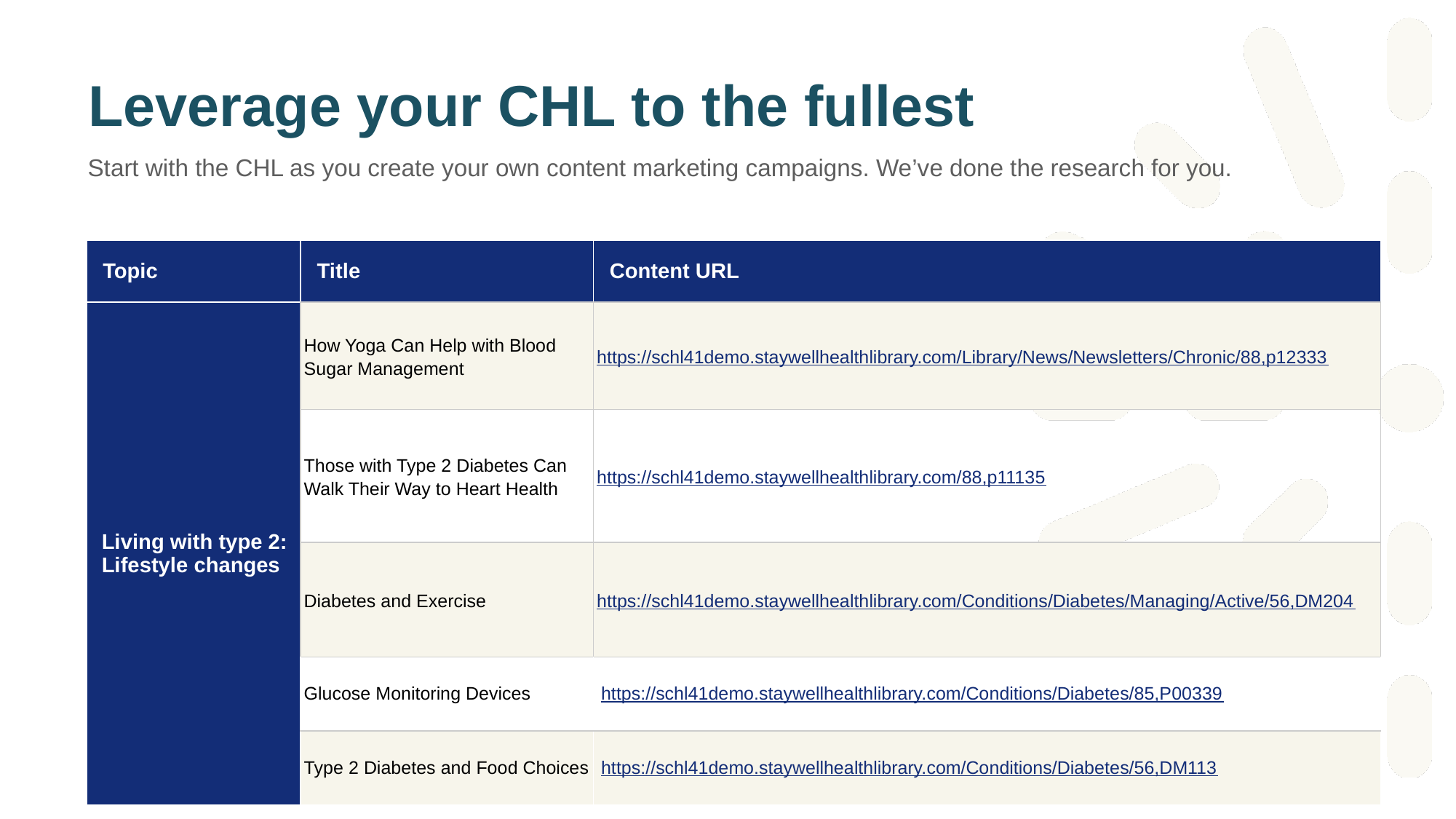

# Leverage your CHL to the fullest
Start with the CHL as you create your own content marketing campaigns. We’ve done the research for you.
| Topic | Title | Content URL |
| --- | --- | --- |
| Living with type 2: Lifestyle changes | How Yoga Can Help with Blood Sugar Management | https://schl41demo.staywellhealthlibrary.com/Library/News/Newsletters/Chronic/88,p12333 |
|  | Those with Type 2 Diabetes Can Walk Their Way to Heart Health | https://schl41demo.staywellhealthlibrary.com/88,p11135 |
|  | Diabetes and Exercise | https://schl41demo.staywellhealthlibrary.com/Conditions/Diabetes/Managing/Active/56,DM204 |
|  | Glucose Monitoring Devices | https://schl41demo.staywellhealthlibrary.com/Conditions/Diabetes/85,P00339 |
|  | Type 2 Diabetes and Food Choices | https://schl41demo.staywellhealthlibrary.com/Conditions/Diabetes/56,DM113 |